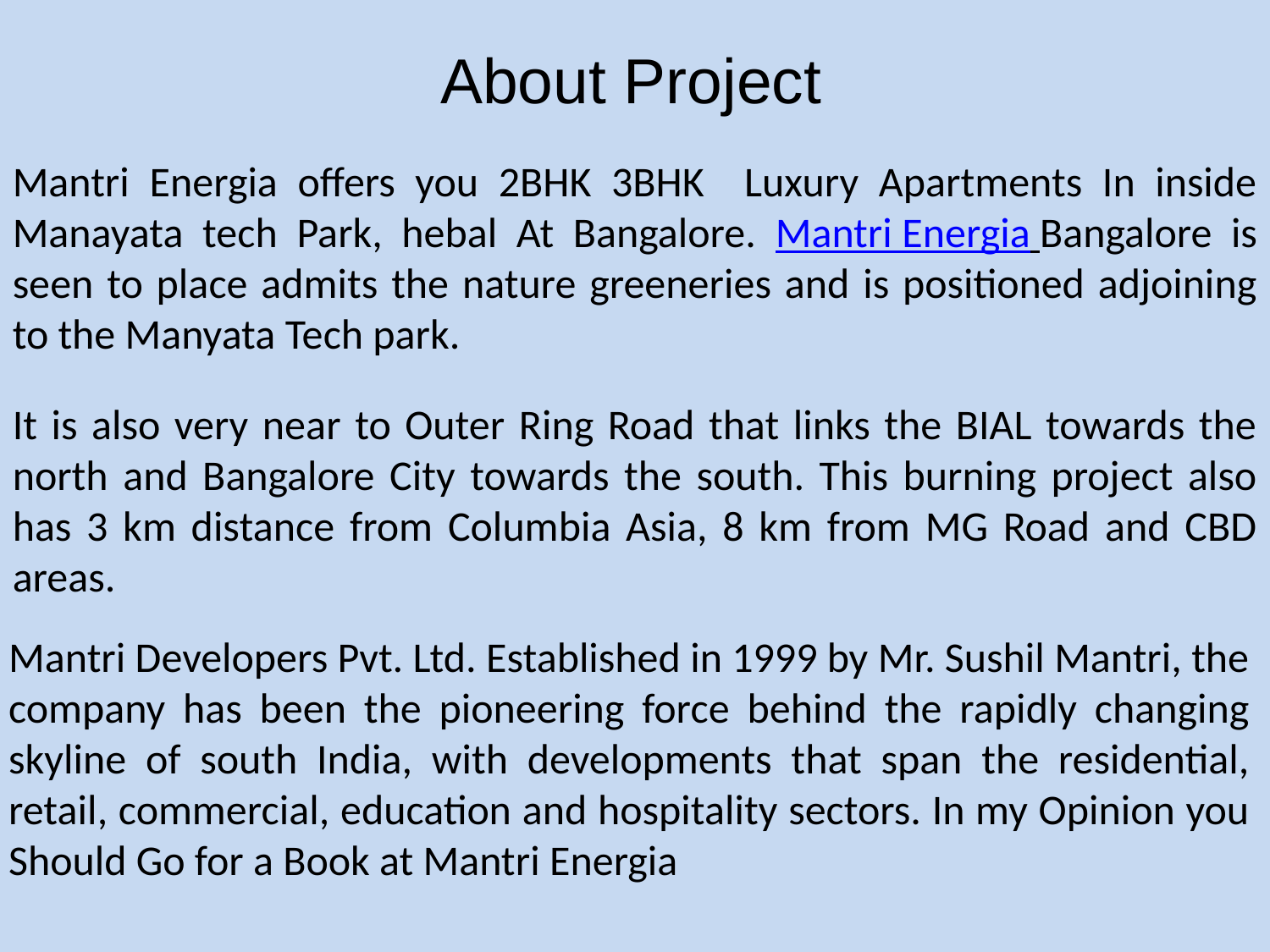

About Project
Mantri Energia offers you 2BHK 3BHK  Luxury Apartments In inside Manayata tech Park, hebal At Bangalore. Mantri Energia Bangalore is seen to place admits the nature greeneries and is positioned adjoining to the Manyata Tech park.
It is also very near to Outer Ring Road that links the BIAL towards the north and Bangalore City towards the south. This burning project also has 3 km distance from Columbia Asia, 8 km from MG Road and CBD areas.
Mantri Developers Pvt. Ltd. Established in 1999 by Mr. Sushil Mantri, the company has been the pioneering force behind the rapidly changing skyline of south India, with developments that span the residential, retail, commercial, education and hospitality sectors. In my Opinion you Should Go for a Book at Mantri Energia